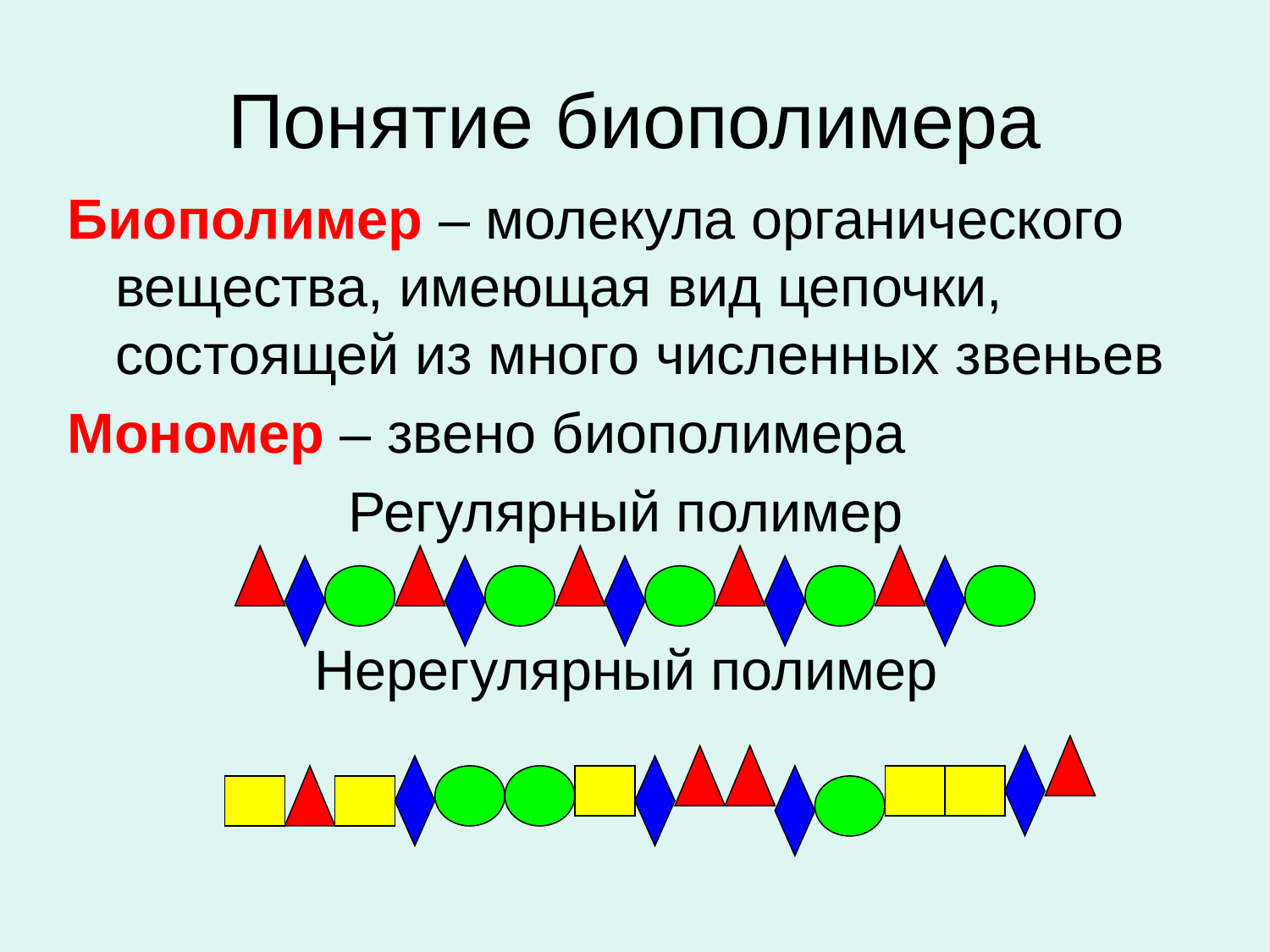

# Понятие биополимера
Биополимер – молекула органического вещества, имеющая вид цепочки, состоящей из много численных звеньев
Мономер – звено биополимера
Регулярный полимер

Нерегулярный полимер